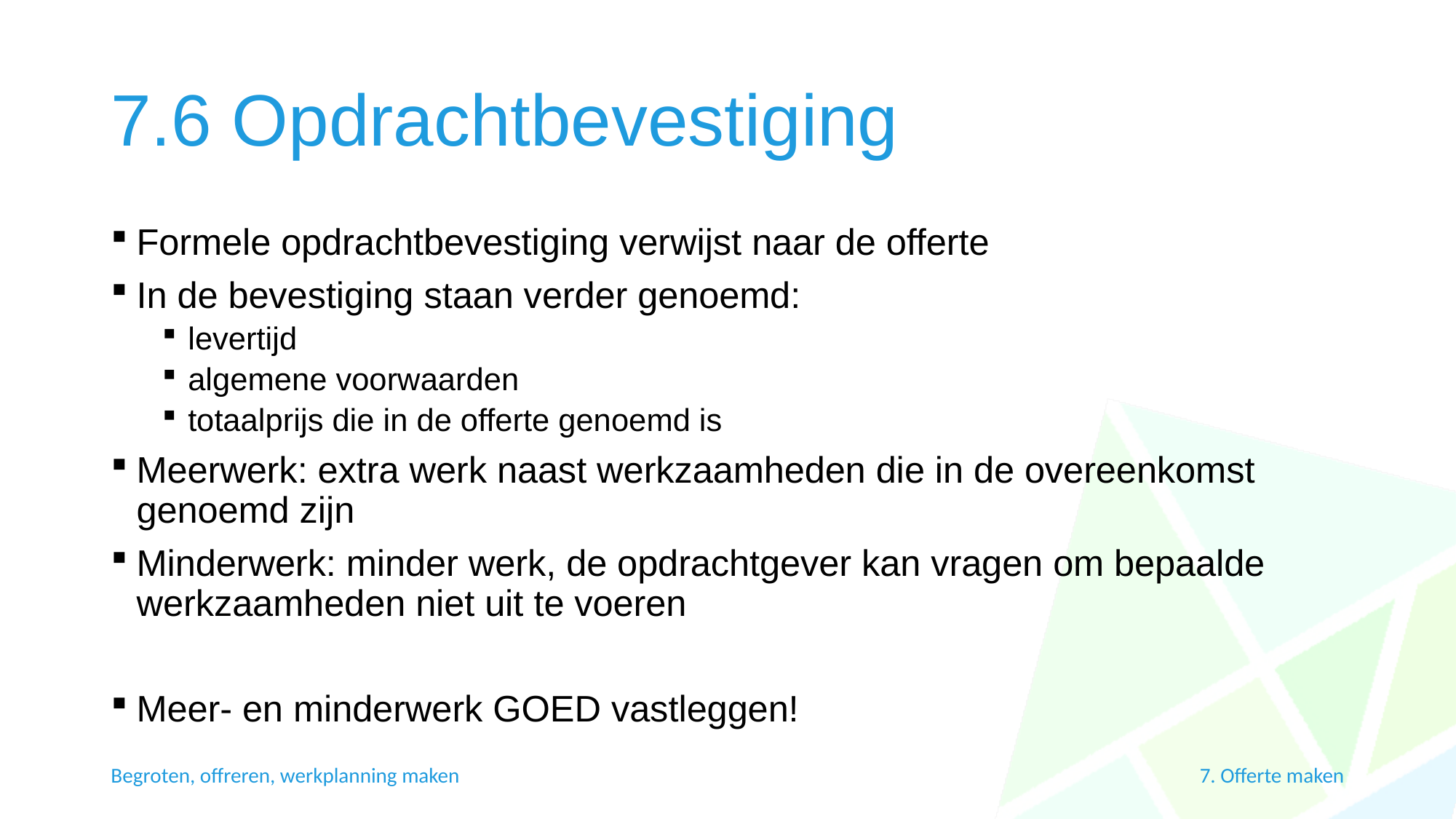

# 7.6 Opdrachtbevestiging
Formele opdrachtbevestiging verwijst naar de offerte
In de bevestiging staan verder genoemd:
levertijd
algemene voorwaarden
totaalprijs die in de offerte genoemd is
Meerwerk: extra werk naast werkzaamheden die in de overeenkomst genoemd zijn
Minderwerk: minder werk, de opdrachtgever kan vragen om bepaalde werkzaamheden niet uit te voeren

Meer- en minderwerk GOED vastleggen!
7. Offerte maken
Begroten, offreren, werkplanning maken